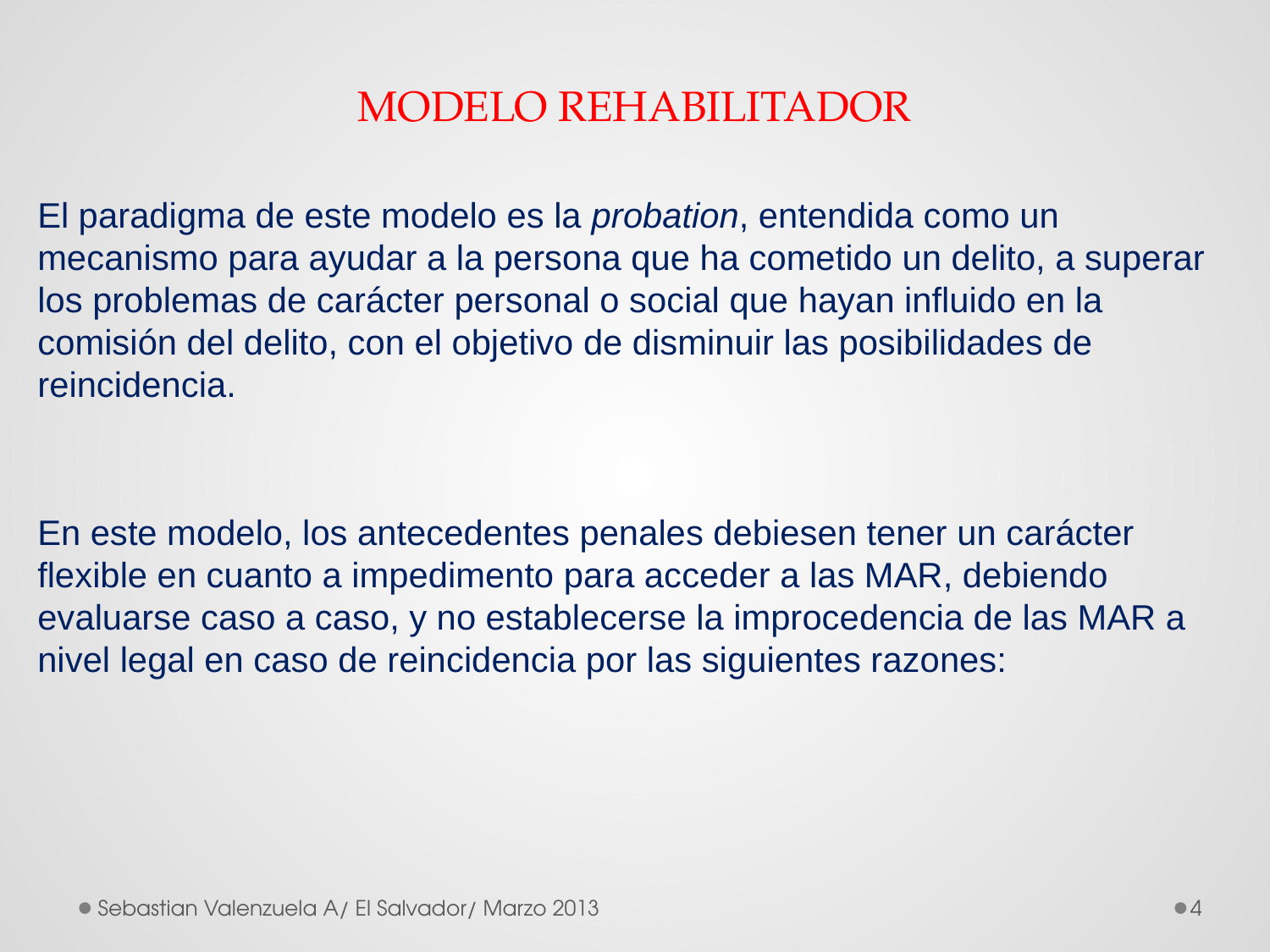

# MODELO REHABILITADOR
El paradigma de este modelo es la probation, entendida como un mecanismo para ayudar a la persona que ha cometido un delito, a superar los problemas de carácter personal o social que hayan influido en la comisión del delito, con el objetivo de disminuir las posibilidades de reincidencia.

En este modelo, los antecedentes penales debiesen tener un carácter flexible en cuanto a impedimento para acceder a las MAR, debiendo evaluarse caso a caso, y no establecerse la improcedencia de las MAR a nivel legal en caso de reincidencia por las siguientes razones:

Sebastian Valenzuela A/ El Salvador/ Marzo 2013
4